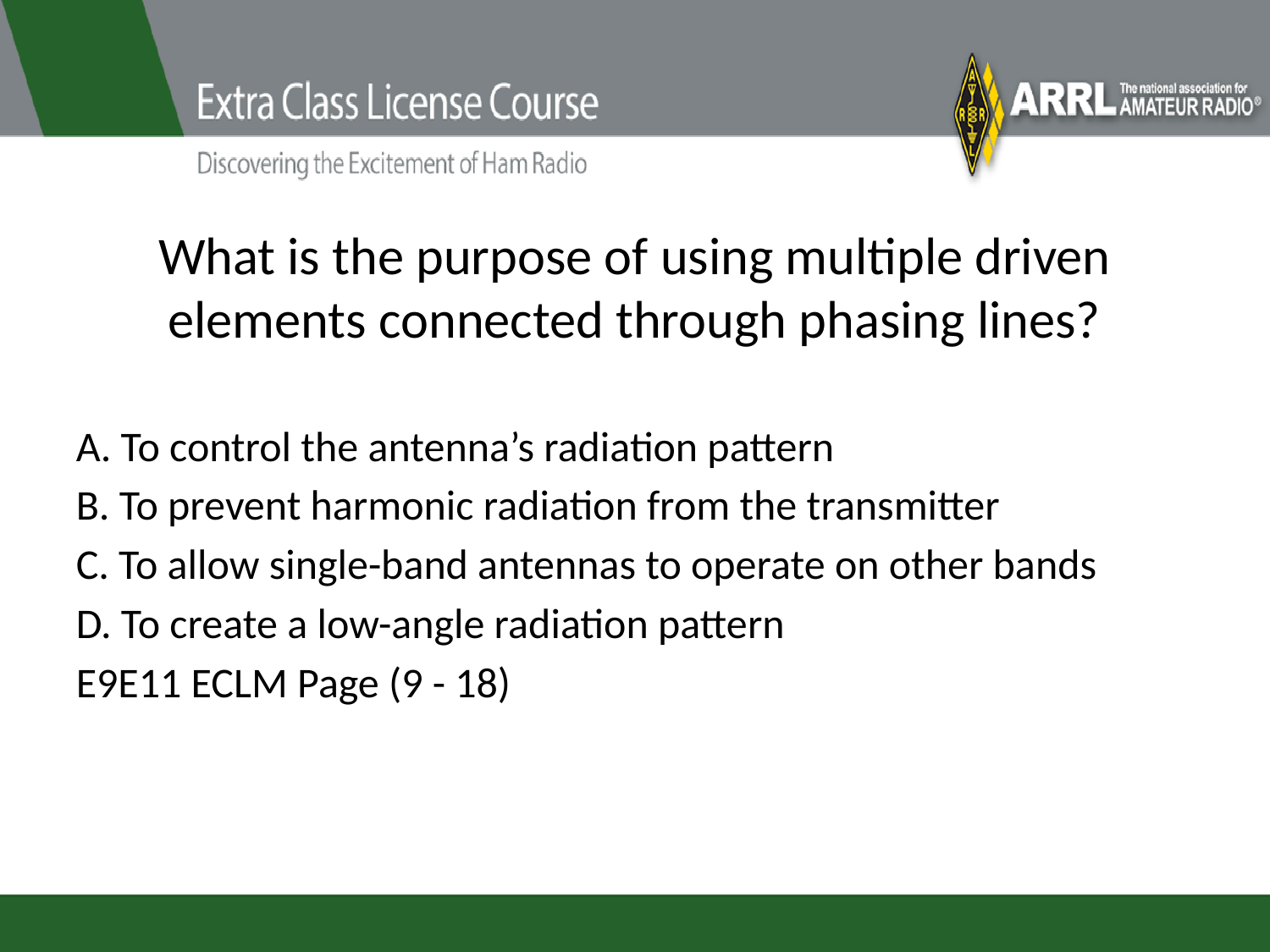

# What is the purpose of using multiple driven elements connected through phasing lines?
A. To control the antenna’s radiation pattern
B. To prevent harmonic radiation from the transmitter
C. To allow single-band antennas to operate on other bands
D. To create a low-angle radiation pattern
E9E11 ECLM Page (9 - 18)